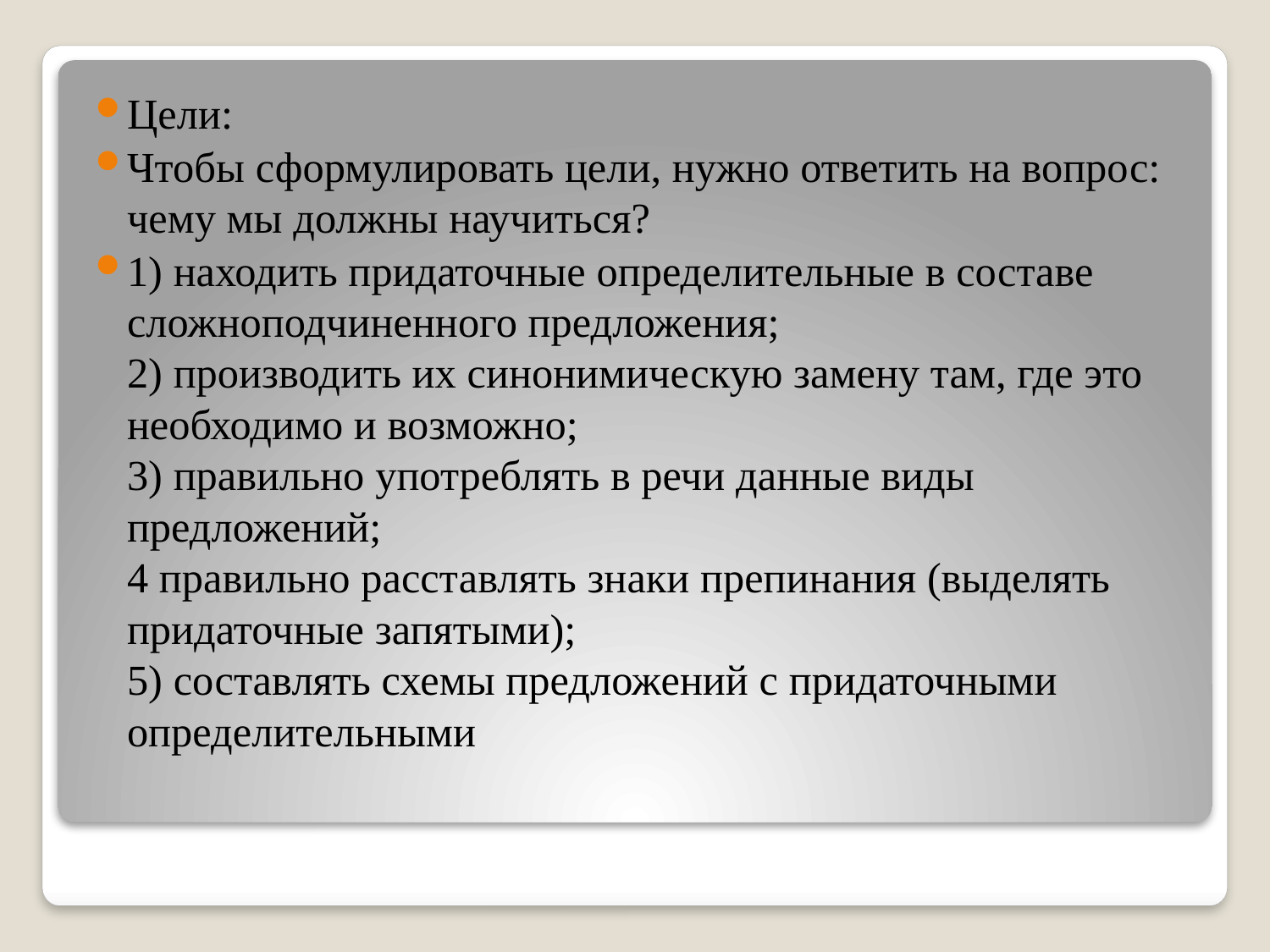

Цели:
Чтобы сформулировать цели, нужно ответить на вопрос: чему мы должны научиться?
1) находить придаточные определительные в составе сложноподчиненного предложения;
2) производить их синонимическую замену там, где это необходимо и возможно;
3) правильно употреблять в речи данные виды предложений;
4 правильно расставлять знаки препинания (выделять придаточные запятыми);
5) составлять схемы предложений с придаточными определительными